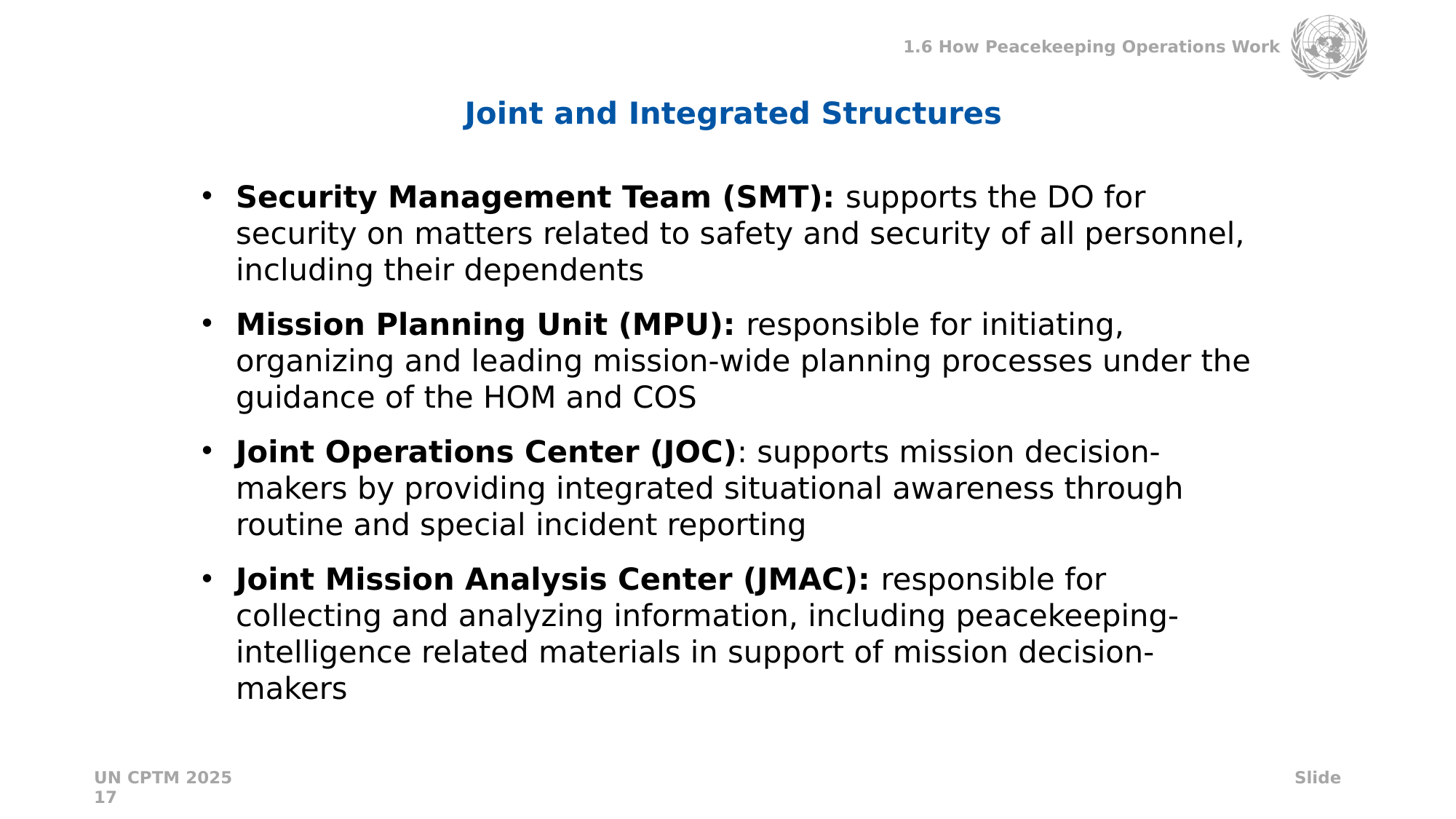

Joint and Integrated Structures
Security Management Team (SMT): supports the DO for security on matters related to safety and security of all personnel, including their dependents
Mission Planning Unit (MPU): responsible for initiating, organizing and leading mission-wide planning processes under the guidance of the HOM and COS
Joint Operations Center (JOC): supports mission decision-makers by providing integrated situational awareness through routine and special incident reporting
Joint Mission Analysis Center (JMAC): responsible for collecting and analyzing information, including peacekeeping-intelligence related materials in support of mission decision-makers